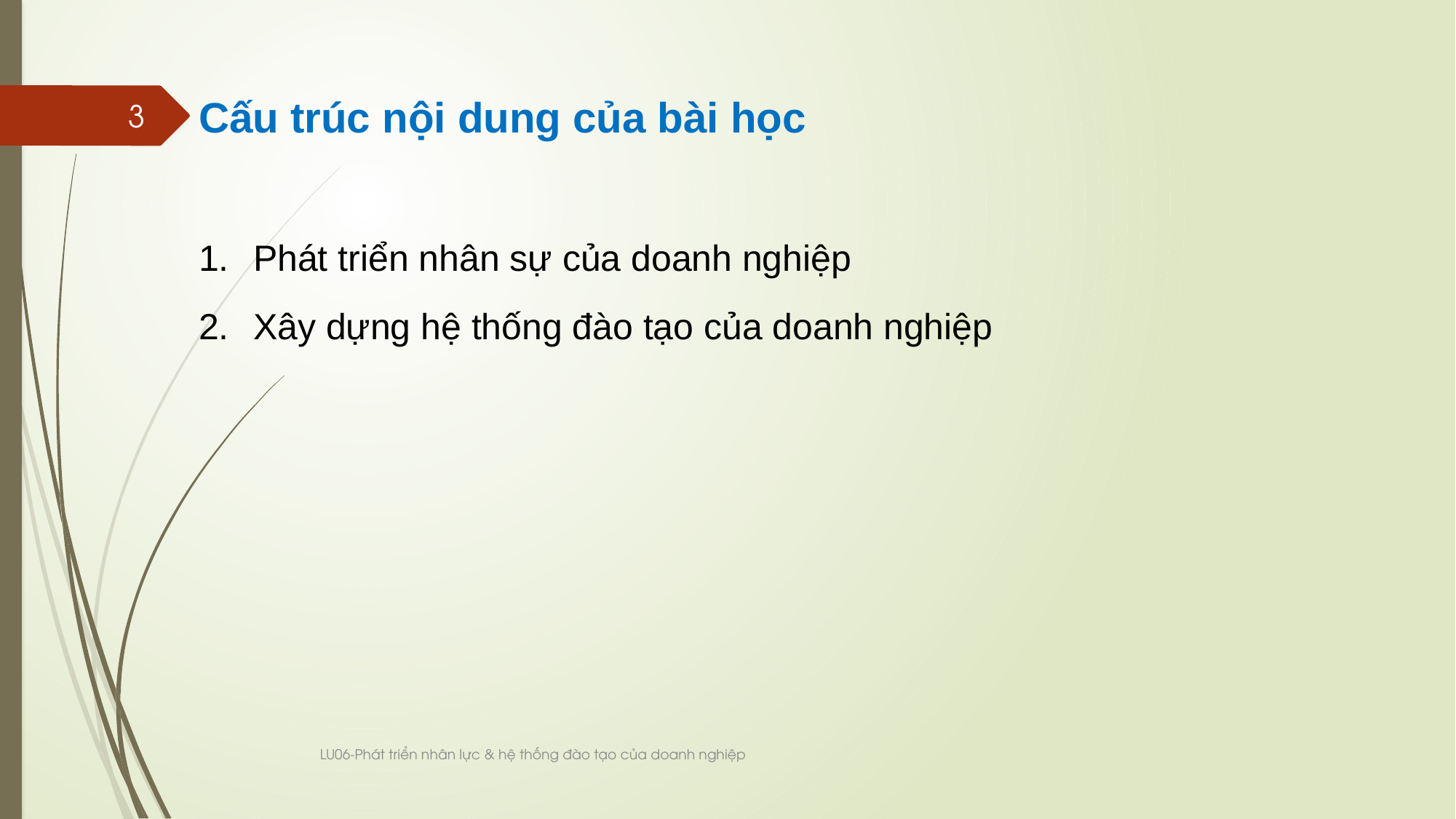

Cấu trúc nội dung của bài học

Phát triển nhân sự của doanh nghiệp
Xây dựng hệ thống đào tạo của doanh nghiệp

3
LU06-Phát triển nhân lực & hệ thống đào tạo của doanh nghiệp